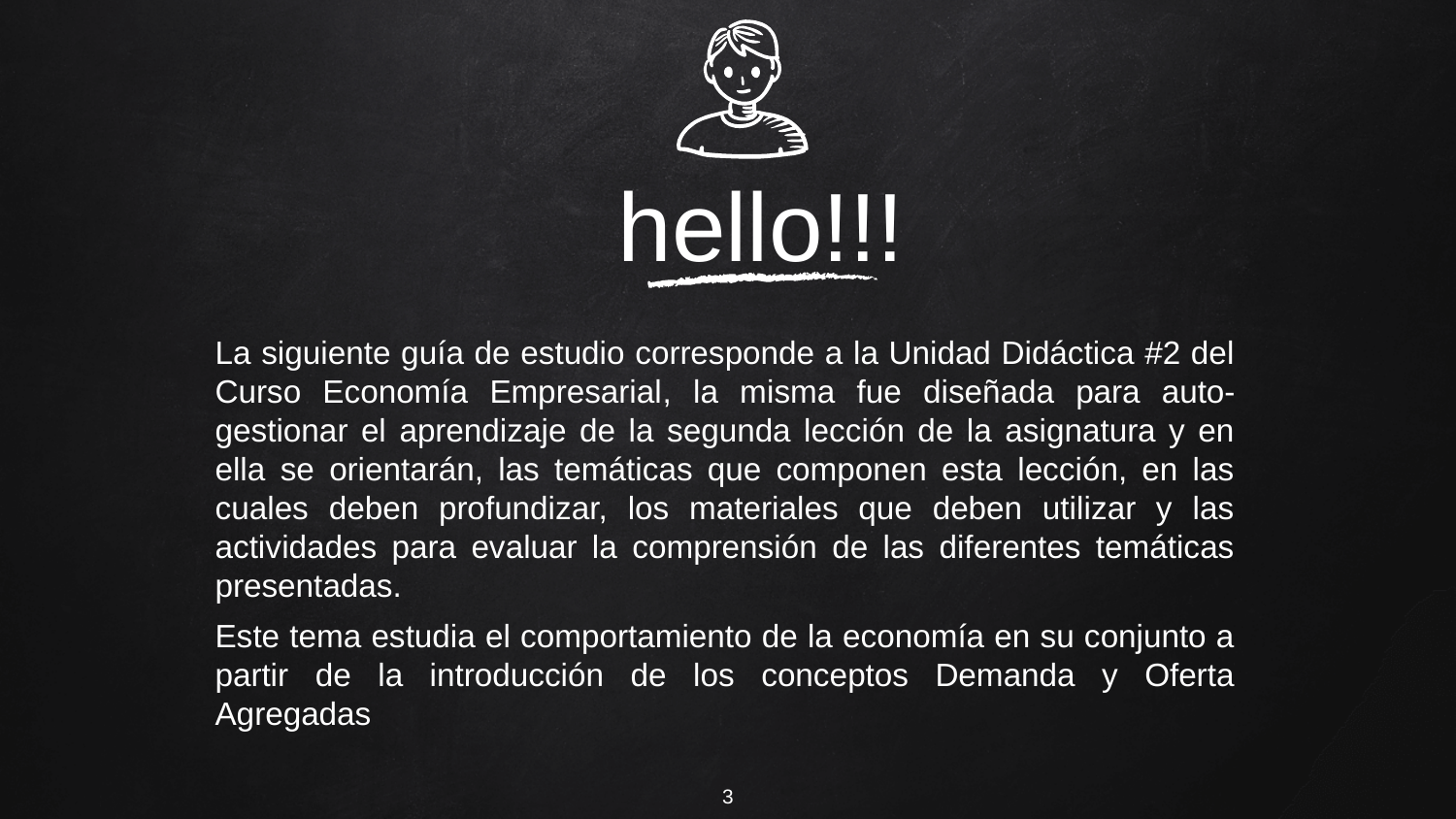

hello!!!

La siguiente guía de estudio corresponde a la Unidad Didáctica #2 del Curso Economía Empresarial, la misma fue diseñada para auto-gestionar el aprendizaje de la segunda lección de la asignatura y en ella se orientarán, las temáticas que componen esta lección, en las cuales deben profundizar, los materiales que deben utilizar y las actividades para evaluar la comprensión de las diferentes temáticas presentadas.
Este tema estudia el comportamiento de la economía en su conjunto a partir de la introducción de los conceptos Demanda y Oferta Agregadas
3